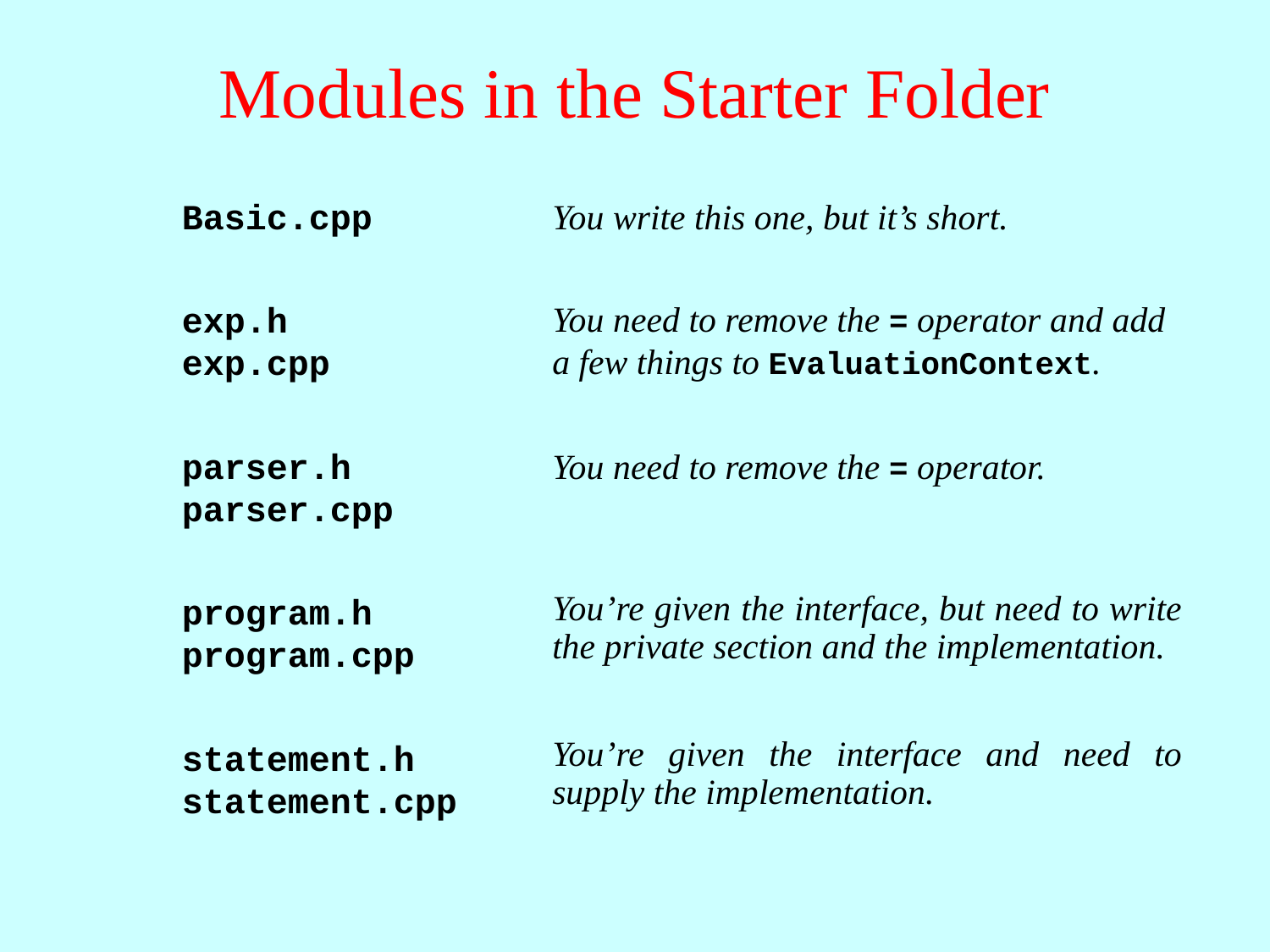

# Modules in the Starter Folder
Basic.cpp
You write this one, but it’s short.
You need to remove the = operator and add a few things to EvaluationContext.
exp.h
exp.cpp
parser.h
parser.cpp
You need to remove the = operator.
program.h
program.cpp
You’re given the interface, but need to write the private section and the implementation.
statement.h
statement.cpp
You’re given the interface and need to supply the implementation.